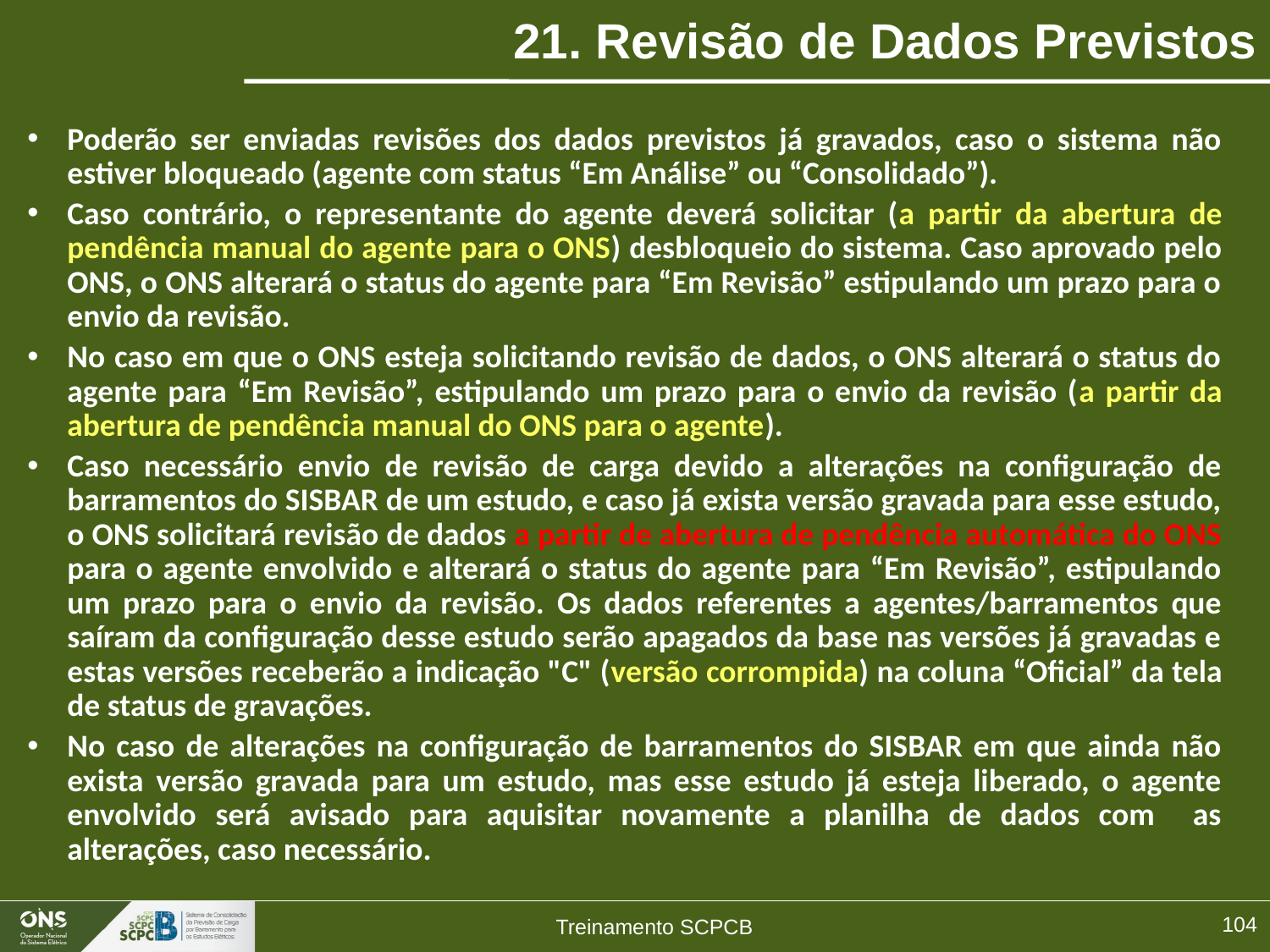

# 21. Revisão de Dados Previstos
Poderão ser enviadas revisões dos dados previstos já gravados, caso o sistema não estiver bloqueado (agente com status “Em Análise” ou “Consolidado”).
Caso contrário, o representante do agente deverá solicitar (a partir da abertura de pendência manual do agente para o ONS) desbloqueio do sistema. Caso aprovado pelo ONS, o ONS alterará o status do agente para “Em Revisão” estipulando um prazo para o envio da revisão.
No caso em que o ONS esteja solicitando revisão de dados, o ONS alterará o status do agente para “Em Revisão”, estipulando um prazo para o envio da revisão (a partir da abertura de pendência manual do ONS para o agente).
Caso necessário envio de revisão de carga devido a alterações na configuração de barramentos do SISBAR de um estudo, e caso já exista versão gravada para esse estudo, o ONS solicitará revisão de dados a partir de abertura de pendência automática do ONS para o agente envolvido e alterará o status do agente para “Em Revisão”, estipulando um prazo para o envio da revisão. Os dados referentes a agentes/barramentos que saíram da configuração desse estudo serão apagados da base nas versões já gravadas e estas versões receberão a indicação "C" (versão corrompida) na coluna “Oficial” da tela de status de gravações.
No caso de alterações na configuração de barramentos do SISBAR em que ainda não exista versão gravada para um estudo, mas esse estudo já esteja liberado, o agente envolvido será avisado para aquisitar novamente a planilha de dados com  as alterações, caso necessário.